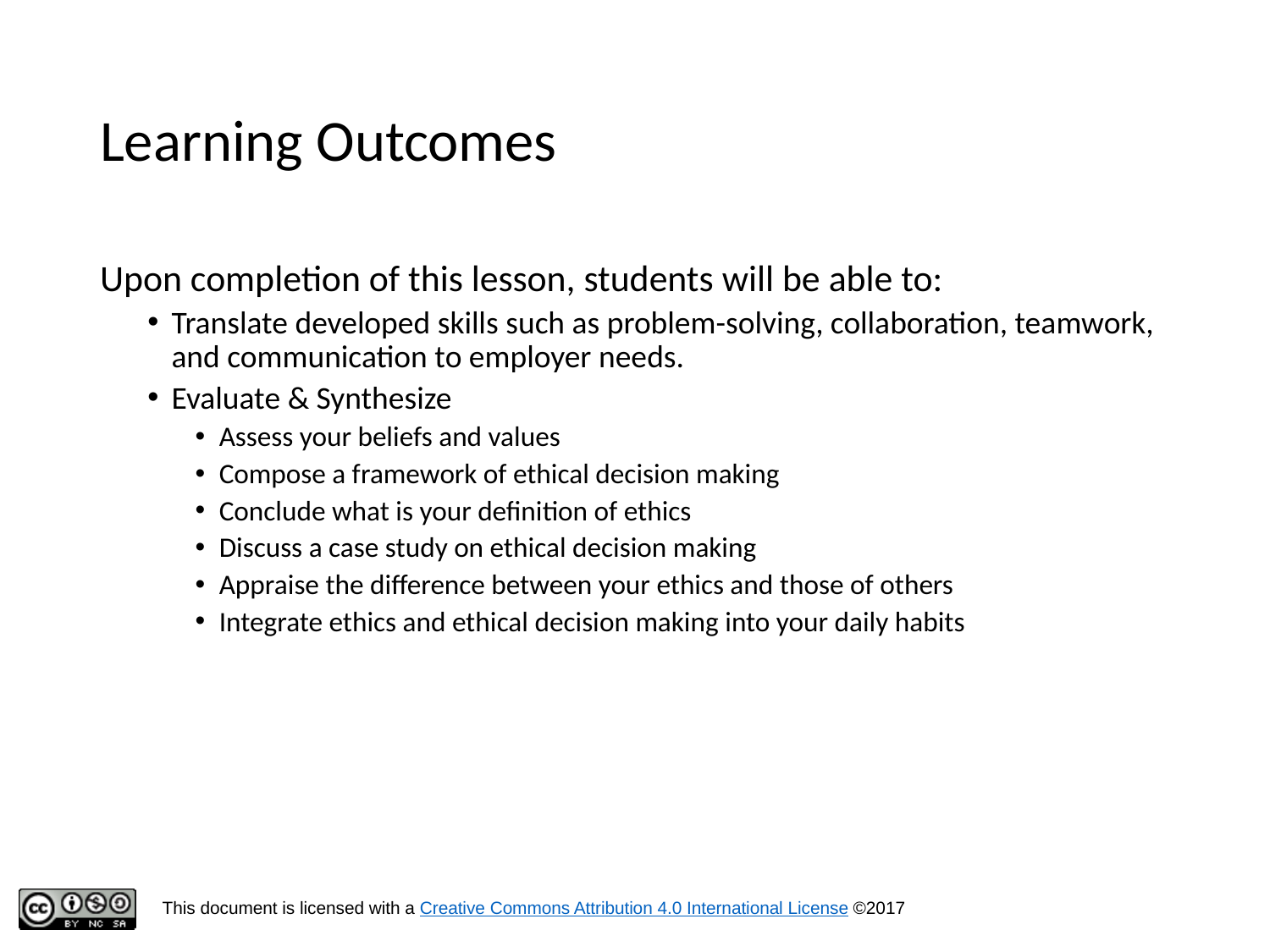

# Learning Outcomes
Upon completion of this lesson, students will be able to:
Translate developed skills such as problem-solving, collaboration, teamwork, and communication to employer needs.
Evaluate & Synthesize
Assess your beliefs and values
Compose a framework of ethical decision making
Conclude what is your definition of ethics
Discuss a case study on ethical decision making
Appraise the difference between your ethics and those of others
Integrate ethics and ethical decision making into your daily habits